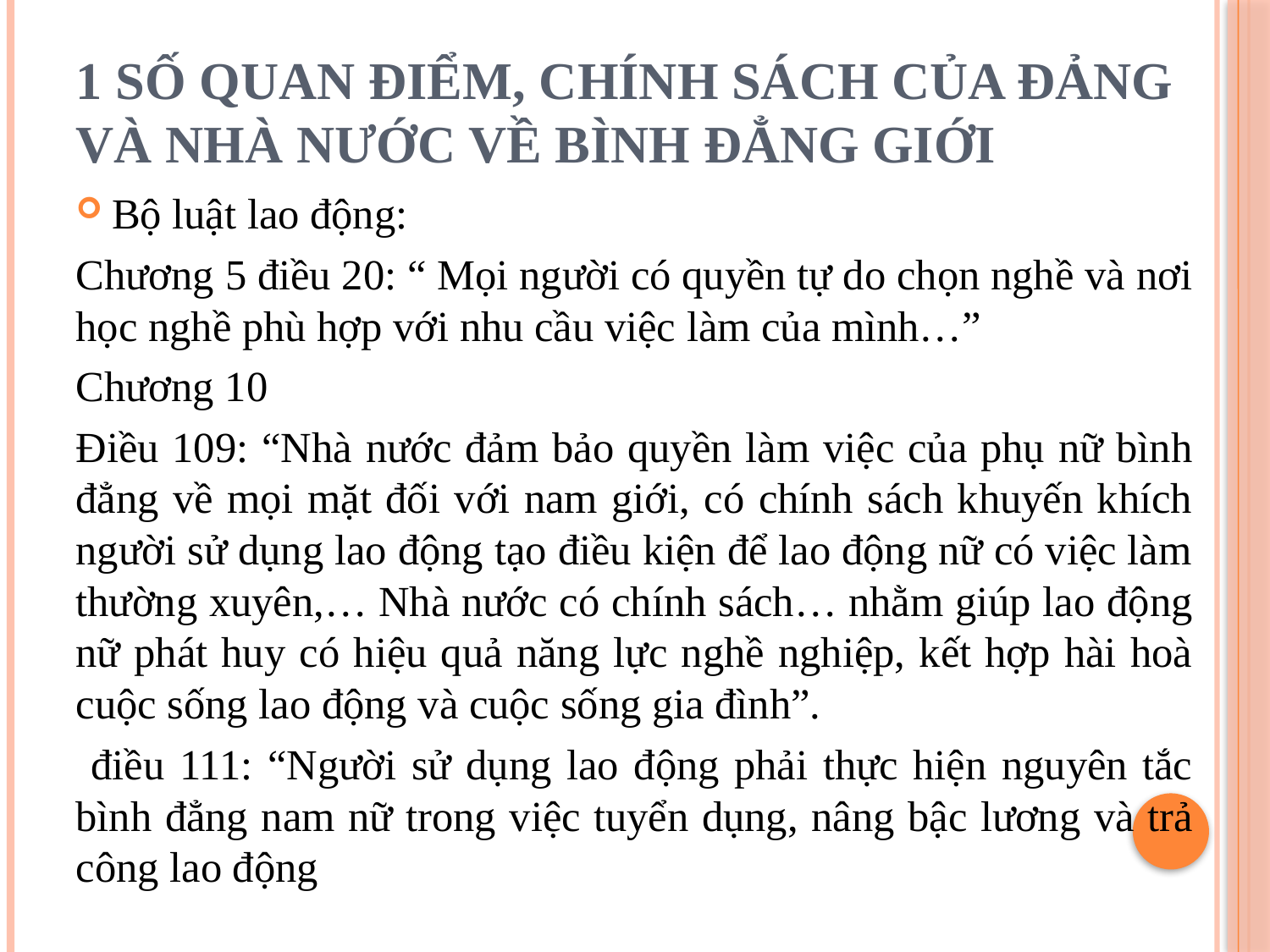

# 1 SỐ QUAN ĐIỂM, CHÍNH SÁCH CỦA ĐẢNG VÀ NHÀ NƯỚC VỀ BÌNH ĐẲNG GIỚI
Bộ luật lao động:
Chương 5 điều 20: “ Mọi người có quyền tự do chọn nghề và nơi học nghề phù hợp với nhu cầu việc làm của mình…”
Chương 10
Điều 109: “Nhà nước đảm bảo quyền làm việc của phụ nữ bình đẳng về mọi mặt đối với nam giới, có chính sách khuyến khích người sử dụng lao động tạo điều kiện để lao động nữ có việc làm thường xuyên,… Nhà nước có chính sách… nhằm giúp lao động nữ phát huy có hiệu quả năng lực nghề nghiệp, kết hợp hài hoà cuộc sống lao động và cuộc sống gia đình”.
 điều 111: “Người sử dụng lao động phải thực hiện nguyên tắc bình đẳng nam nữ trong việc tuyển dụng, nâng bậc lương và trả công lao động